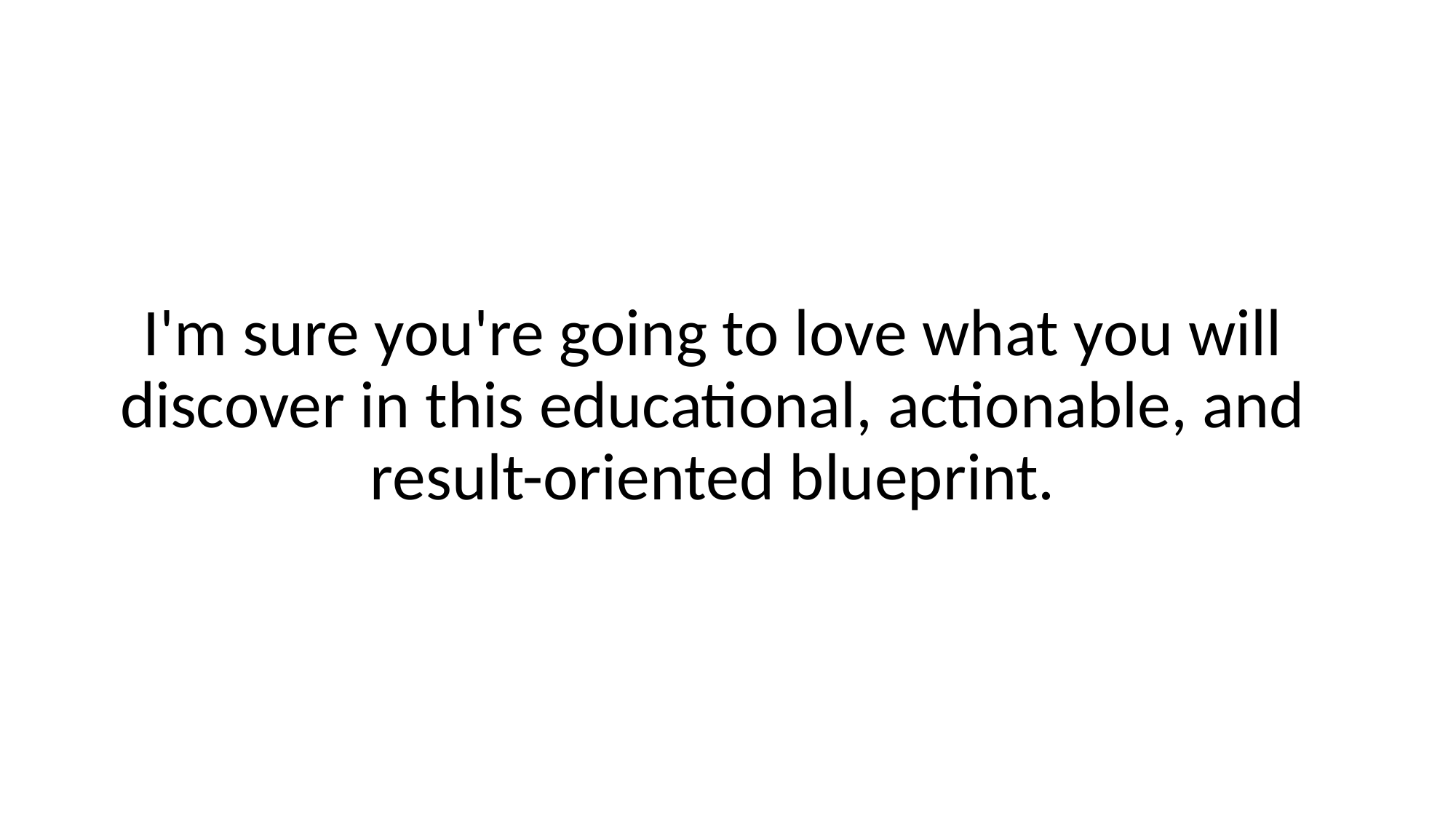

I'm sure you're going to love what you will discover in this educational, actionable, and result-oriented blueprint.